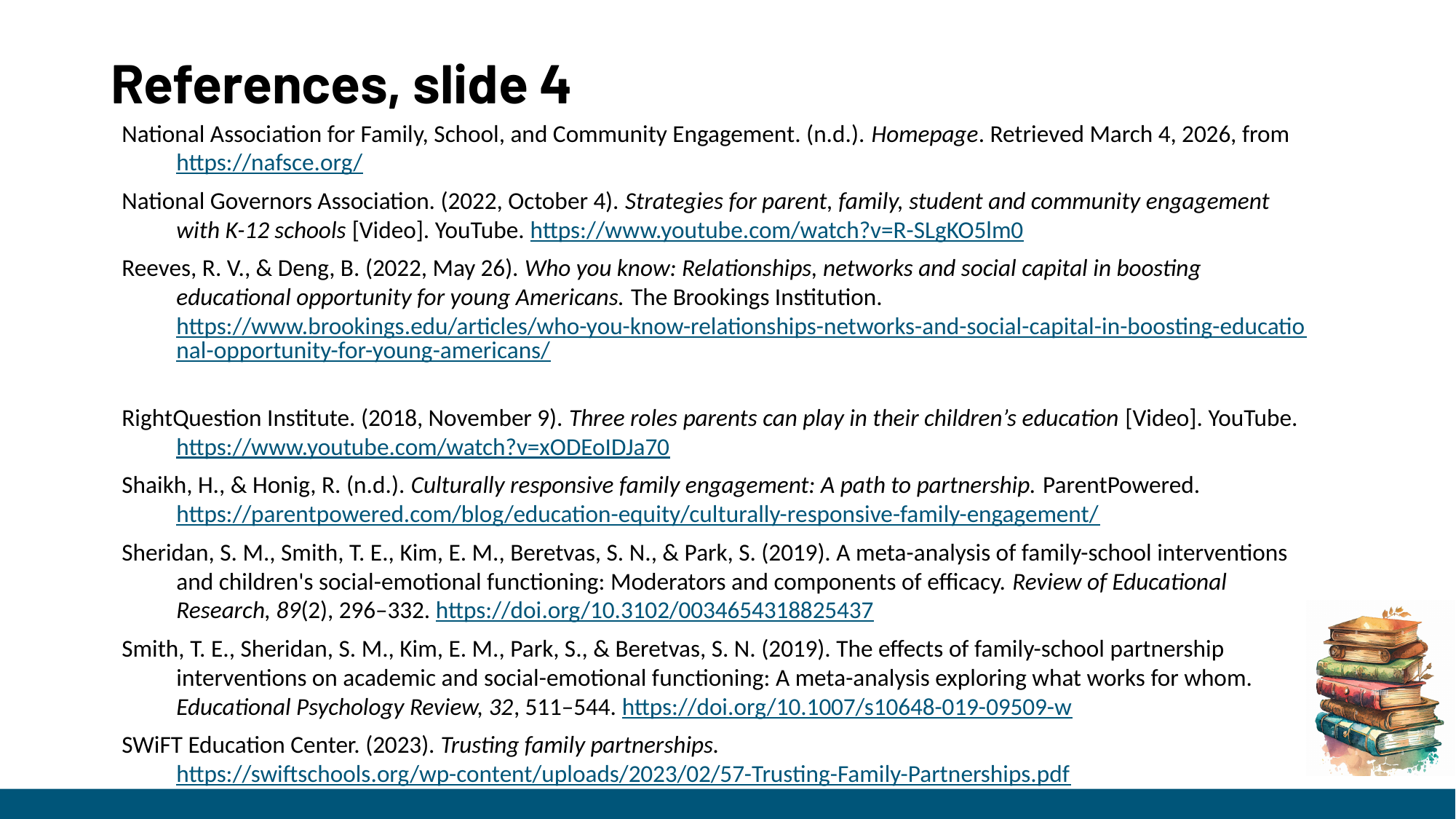

# References, slide 4
National Association for Family, School, and Community Engagement. (n.d.). Homepage. Retrieved March 4, 2026, from https://nafsce.org/
National Governors Association. (2022, October 4). Strategies for parent, family, student and community engagement with K-12 schools [Video]. YouTube. https://www.youtube.com/watch?v=R-SLgKO5lm0
Reeves, R. V., & Deng, B. (2022, May 26). Who you know: Relationships, networks and social capital in boosting educational opportunity for young Americans. The Brookings Institution. https://www.brookings.edu/articles/who-you-know-relationships-networks-and-social-capital-in-boosting-educational-opportunity-for-young-americans/
RightQuestion Institute. (2018, November 9). Three roles parents can play in their children’s education [Video]. YouTube. https://www.youtube.com/watch?v=xODEoIDJa70
Shaikh, H., & Honig, R. (n.d.). Culturally responsive family engagement: A path to partnership. ParentPowered. https://parentpowered.com/blog/education-equity/culturally-responsive-family-engagement/
Sheridan, S. M., Smith, T. E., Kim, E. M., Beretvas, S. N., & Park, S. (2019). A meta-analysis of family-school interventions and children's social-emotional functioning: Moderators and components of efficacy. Review of Educational Research, 89(2), 296–332. https://doi.org/10.3102/0034654318825437
Smith, T. E., Sheridan, S. M., Kim, E. M., Park, S., & Beretvas, S. N. (2019). The effects of family-school partnership interventions on academic and social-emotional functioning: A meta-analysis exploring what works for whom. Educational Psychology Review, 32, 511–544. https://doi.org/10.1007/s10648-019-09509-w
SWiFT Education Center. (2023). Trusting family partnerships. https://swiftschools.org/wp-content/uploads/2023/02/57-Trusting-Family-Partnerships.pdf